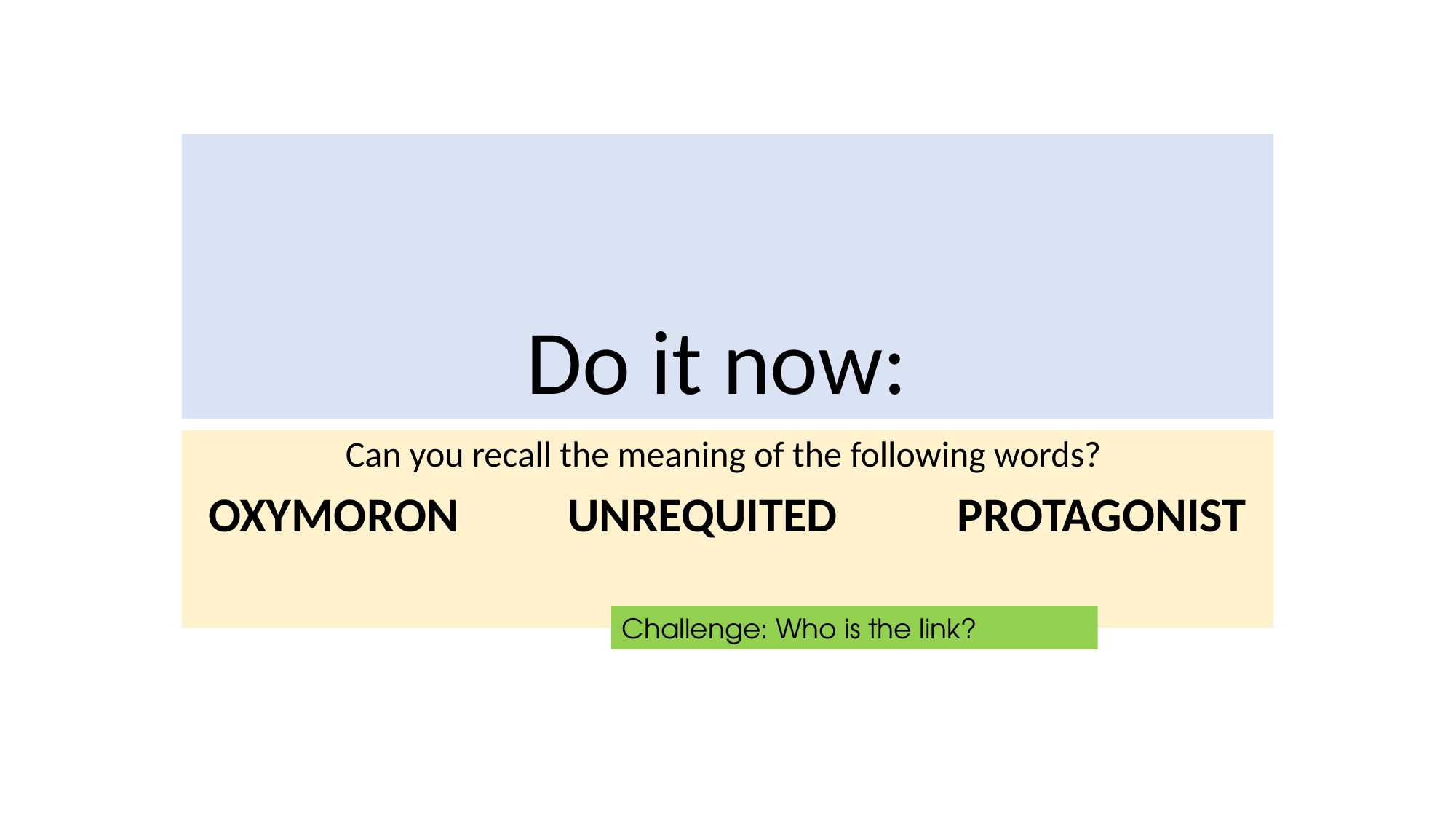

# Do it now:
Can you recall the meaning of the following words?
OXYMORON          UNREQUITED           PROTAGONIST
Challenge: Who is the link?